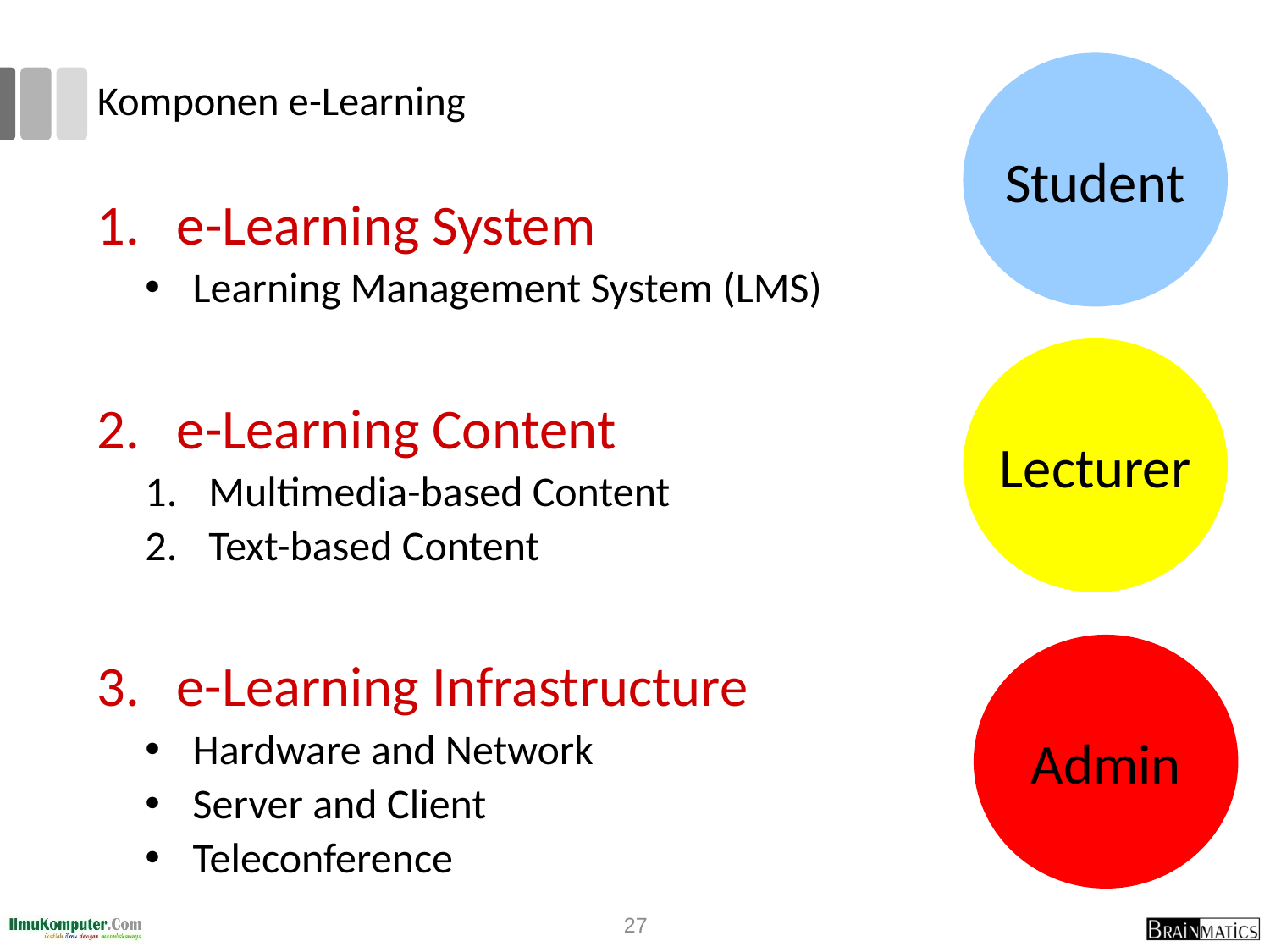

Student
# Komponen e-Learning
e-Learning System
Learning Management System (LMS)

e-Learning Content
Multimedia-based Content
Text-based Content

e-Learning Infrastructure
Hardware and Network
Server and Client
Teleconference
Lecturer
Admin
27